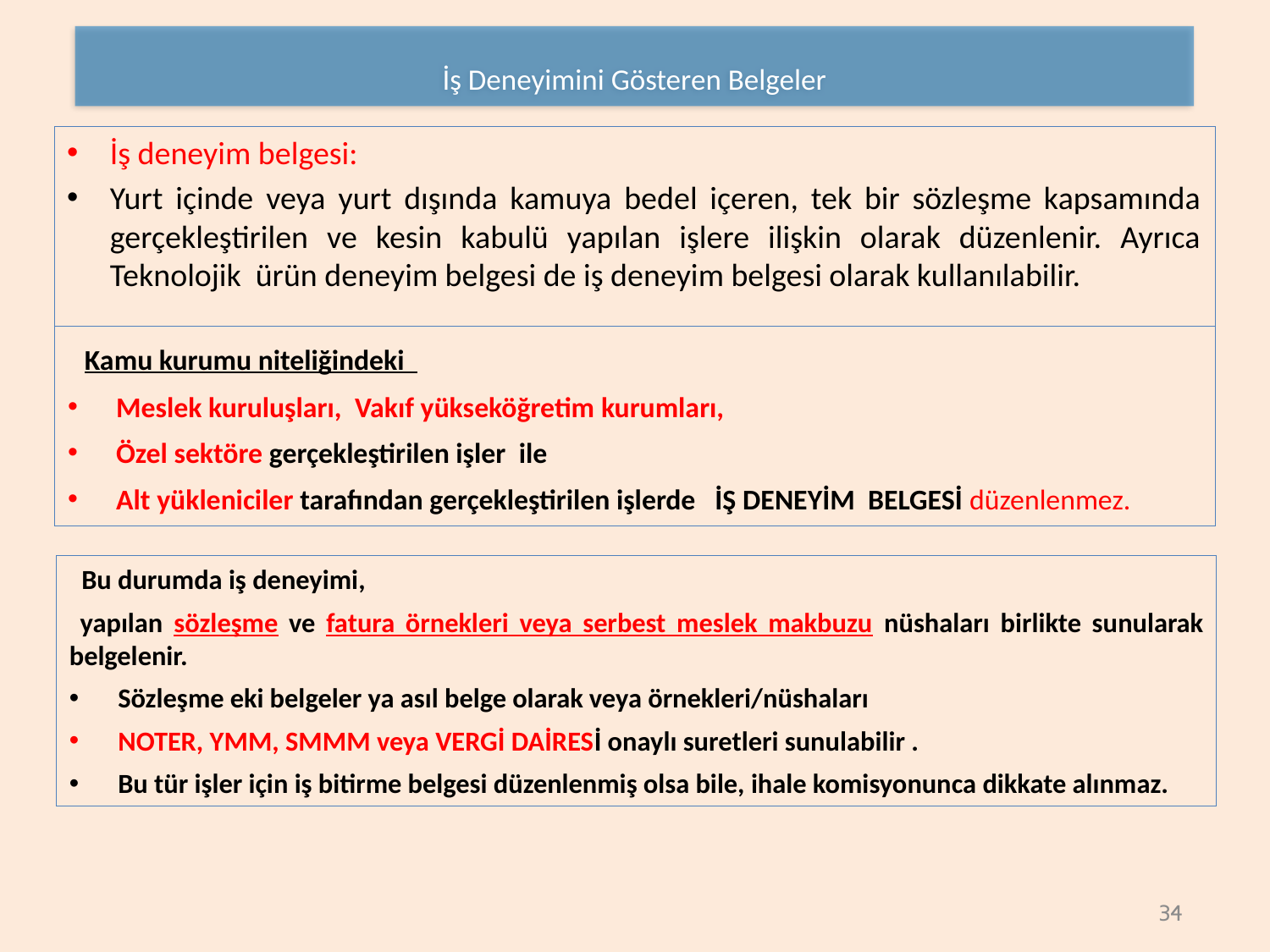

İş Deneyimini Gösteren Belgeler

İş deneyim belgesi:
Yurt içinde veya yurt dışında kamuya bedel içeren, tek bir sözleşme kapsamında gerçekleştirilen ve kesin kabulü yapılan işlere ilişkin olarak düzenlenir. Ayrıca Teknolojik  ürün deneyim belgesi de iş deneyim belgesi olarak kullanılabilir.

  Kamu kurumu niteliğindeki
Meslek kuruluşları,  Vakıf yükseköğretim kurumları,
Özel sektöre gerçekleştirilen işler  ile
Alt yükleniciler tarafından gerçekleştirilen işlerde   İŞ DENEYİM  BELGESİ düzenlenmez.

  Bu durumda iş deneyimi,
 yapılan sözleşme ve fatura örnekleri veya serbest meslek makbuzu nüshaları birlikte sunularak belgelenir.
Sözleşme eki belgeler ya asıl belge olarak veya örnekleri/nüshaları
NOTER, YMM, SMMM veya VERGİ DAİRESİ onaylı suretleri sunulabilir .
Bu tür işler için iş bitirme belgesi düzenlenmiş olsa bile, ihale komisyonunca dikkate alınmaz.
34